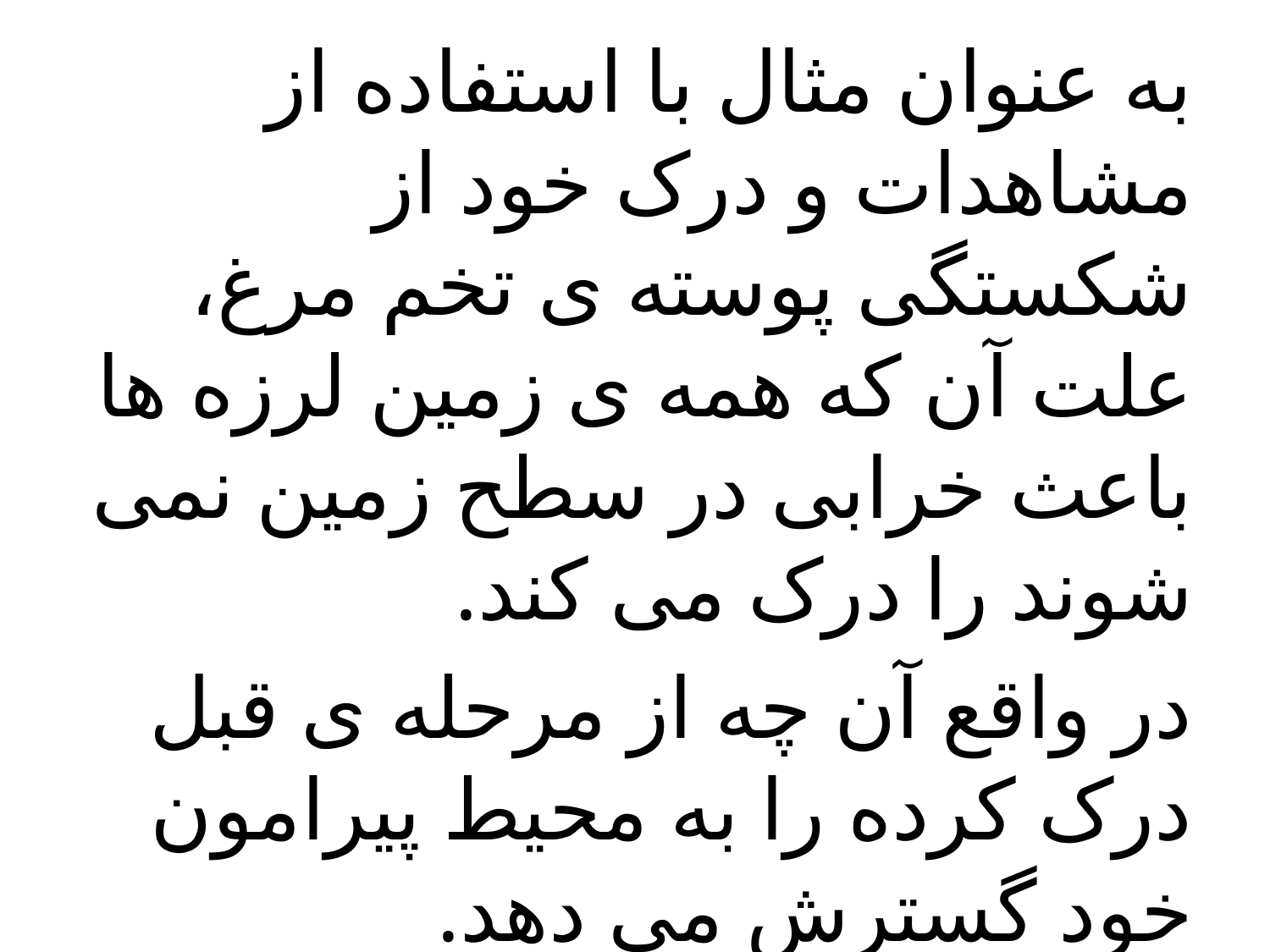

به عنوان مثال با استفاده از مشاهدات و درک خود از شکستگی پوسته ی تخم مرغ، علت آن که همه ی زمین لرزه ها باعث خرابی در سطح زمین نمی شوند را درک می کند.
در واقع آن چه از مرحله ی قبل درک کرده را به محیط پیرامون خود گسترش می دهد.